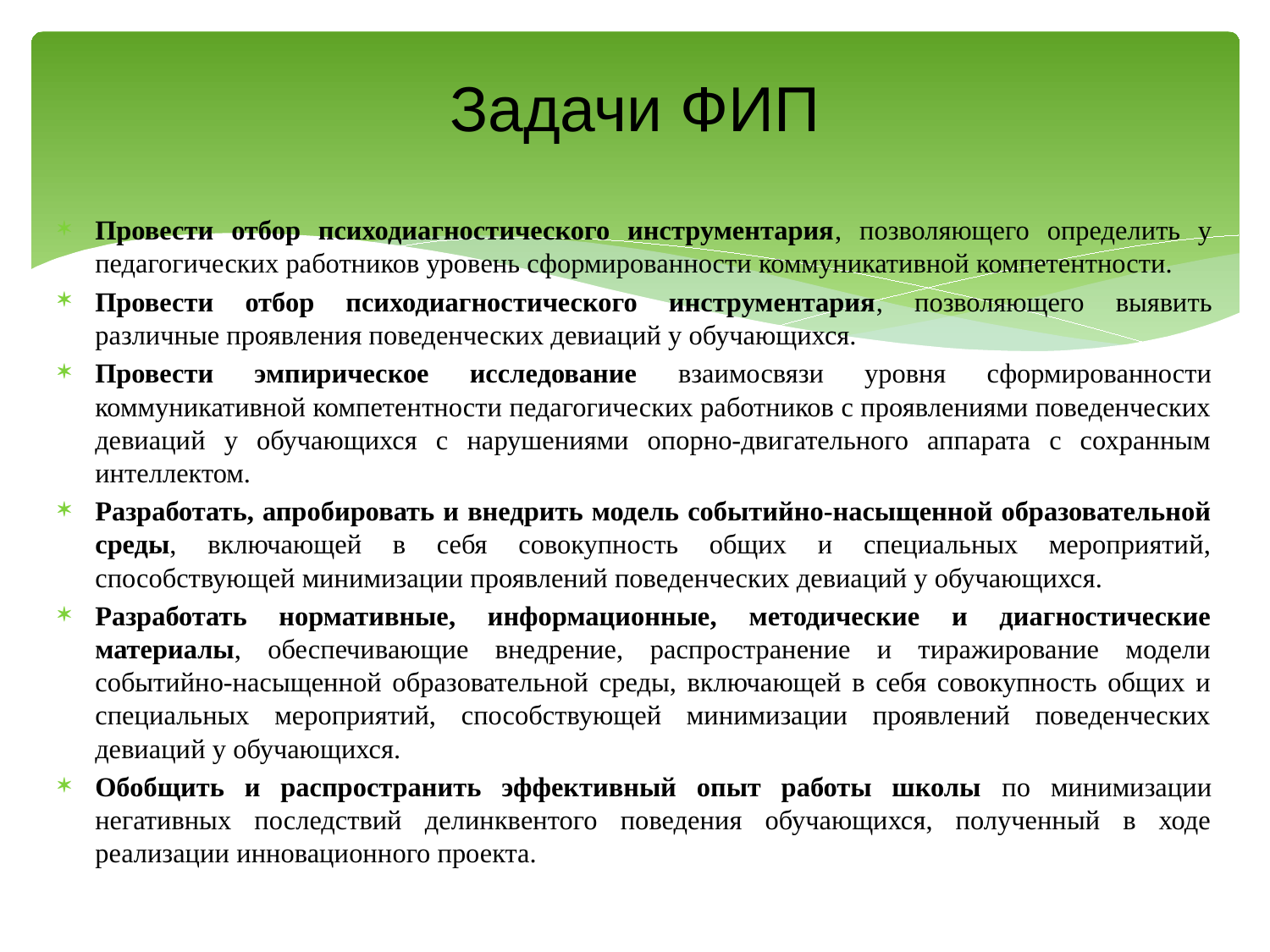

# Задачи ФИП
Провести отбор психодиагностического инструментария, позволяющего определить у педагогических работников уровень сформированности коммуникативной компетентности.
Провести отбор психодиагностического инструментария, позволяющего выявить различные проявления поведенческих девиаций у обучающихся.
Провести эмпирическое исследование взаимосвязи уровня сформированности коммуникативной компетентности педагогических работников с проявлениями поведенческих девиаций у обучающихся с нарушениями опорно-двигательного аппарата с сохранным интеллектом.
Разработать, апробировать и внедрить модель событийно-насыщенной образовательной среды, включающей в себя совокупность общих и специальных мероприятий, способствующей минимизации проявлений поведенческих девиаций у обучающихся.
Разработать нормативные, информационные, методические и диагностические материалы, обеспечивающие внедрение, распространение и тиражирование модели событийно-насыщенной образовательной среды, включающей в себя совокупность общих и специальных мероприятий, способствующей минимизации проявлений поведенческих девиаций у обучающихся.
Обобщить и распространить эффективный опыт работы школы по минимизации негативных последствий делинквентого поведения обучающихся, полученный в ходе реализации инновационного проекта.